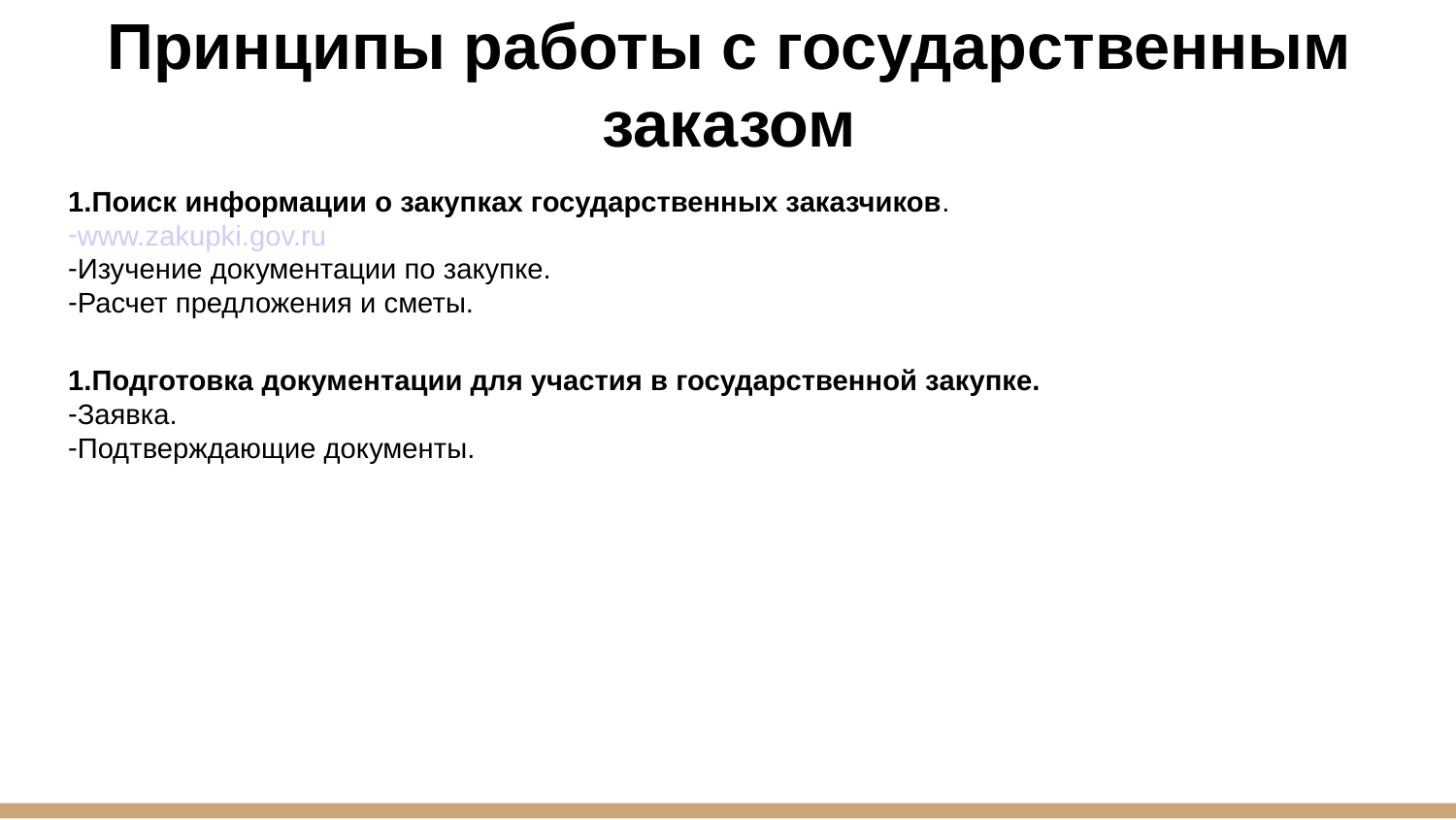

Принципы работы с государственным заказом
Поиск информации о закупках государственных заказчиков.
www.zakupki.gov.ru
Изучение документации по закупке.
Расчет предложения и сметы.

Подготовка документации для участия в государственной закупке.
Заявка.
Подтверждающие документы.